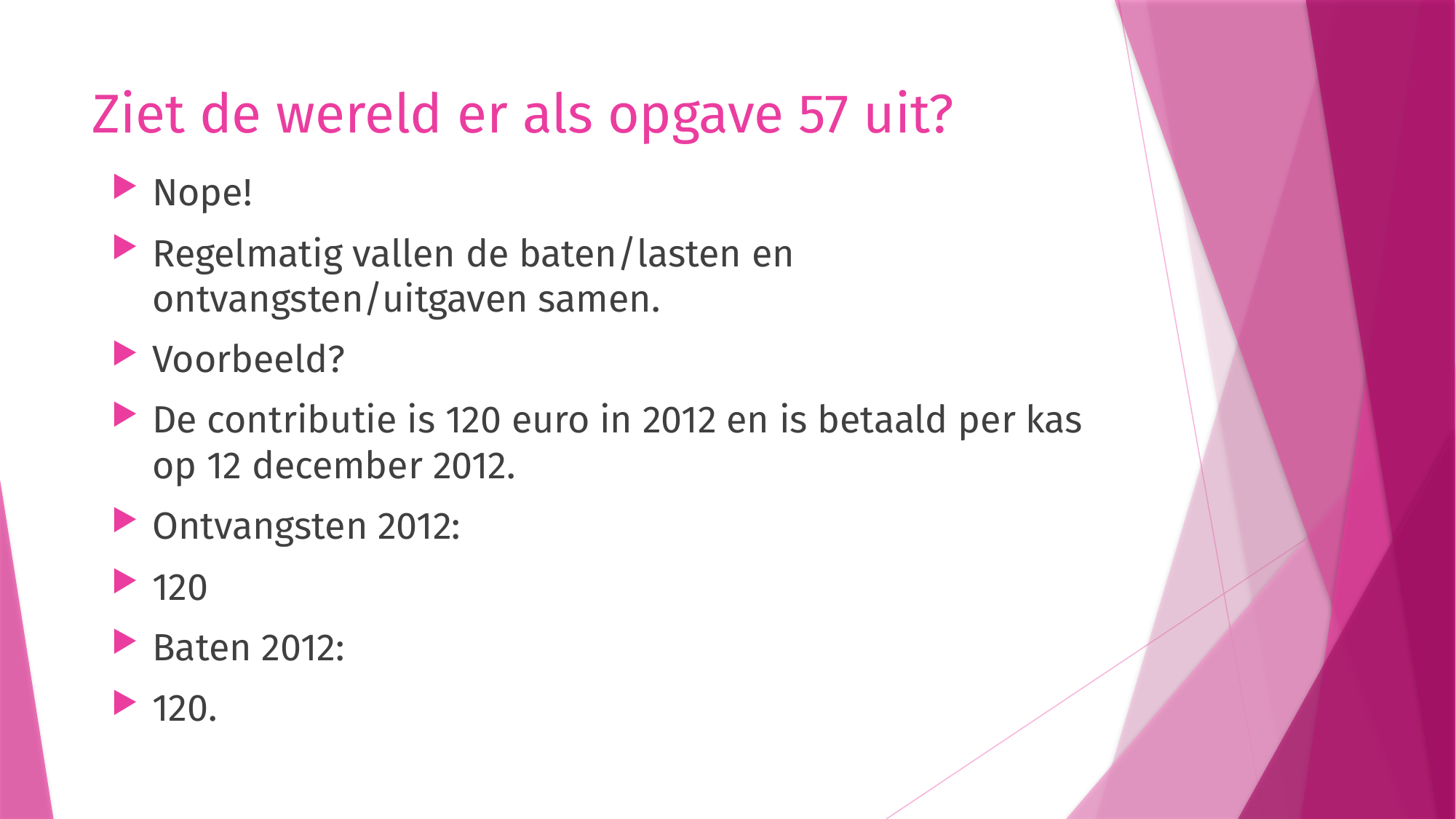

# Ziet de wereld er als opgave 57 uit?
Nope!
Regelmatig vallen de baten/lasten en ontvangsten/uitgaven samen.
Voorbeeld?
De contributie is 120 euro in 2012 en is betaald per kas op 12 december 2012.
Ontvangsten 2012:
120
Baten 2012:
120.